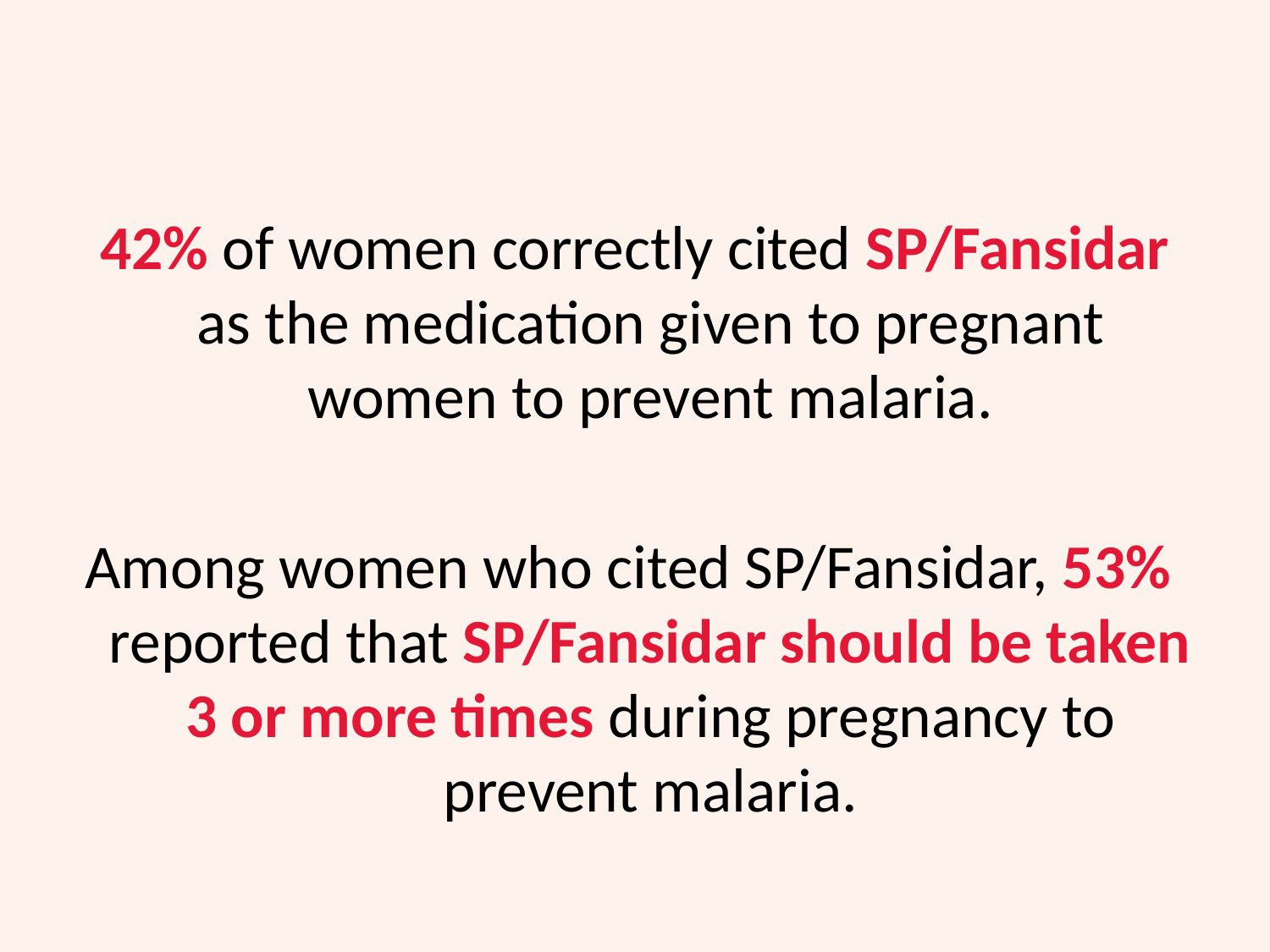

42% of women correctly cited SP/Fansidar as the medication given to pregnant women to prevent malaria.

Among women who cited SP/Fansidar, 53%  reported that SP/Fansidar should be taken 3 or more times during pregnancy to prevent malaria.